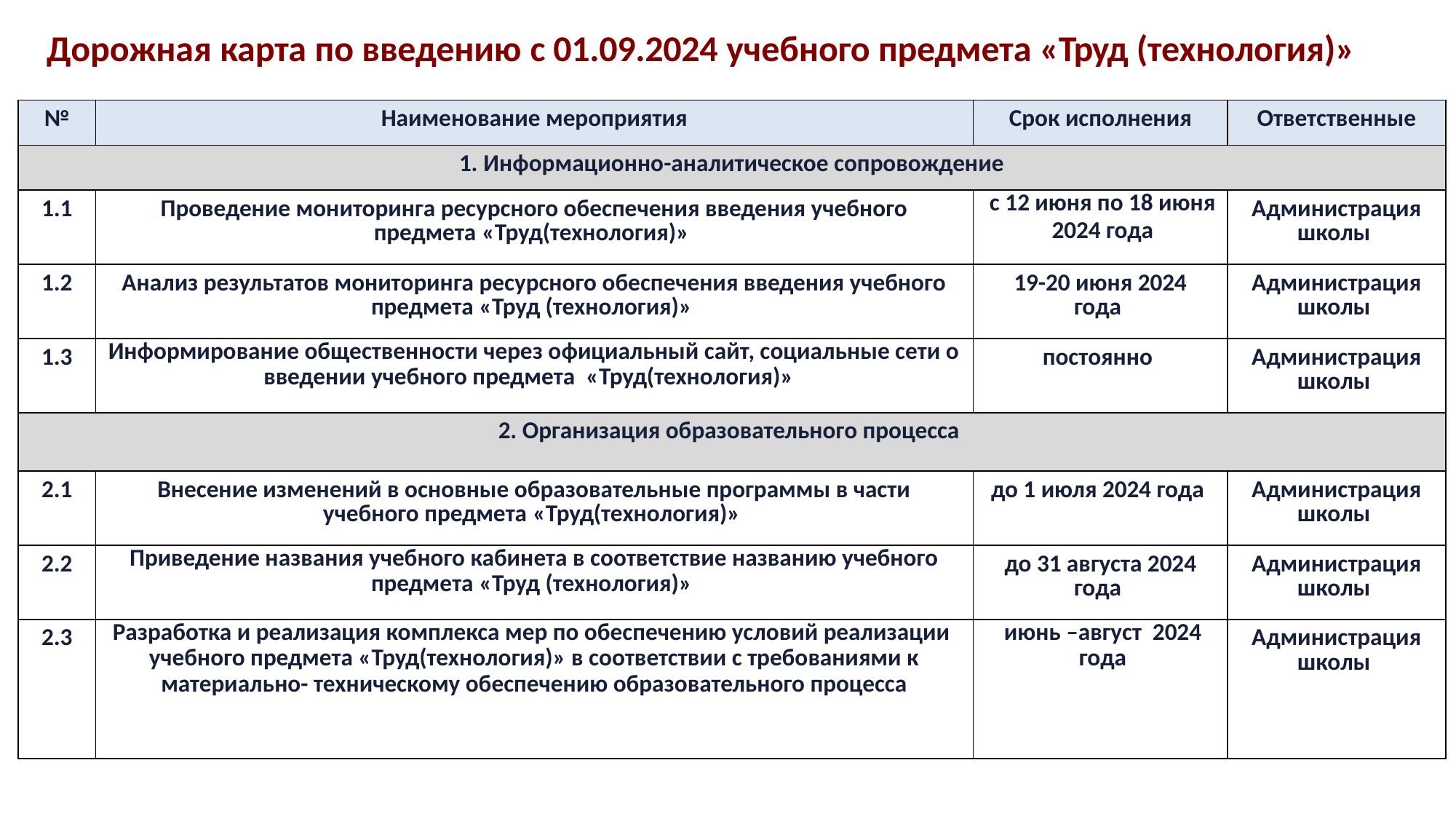

# Дорожная карта по введению с 01.09.2024 учебного предмета «Труд (технология)»
| № | Наименование мероприятия | Срок исполнения | Ответственные |
| --- | --- | --- | --- |
| 1. Информационно-аналитическое сопровождение |  |  |  |
| 1.1 | Проведение мониторинга ресурсного обеспечения введения учебного предмета «Труд(технология)» | с 12 июня по 18 июня 2024 года | Администрация школы |
| 1.2 | Анализ результатов мониторинга ресурсного обеспечения введения учебного предмета «Труд (технология)» | 19-20 июня 2024 года | Администрация школы |
| 1.3 | Информирование общественности через официальный сайт, социальные сети о введении учебного предмета «Труд(технология)» | постоянно | Администрация школы |
| 2. Организация образовательного процесса |  |  |  |
| 2.1 | Внесение изменений в основные образовательные программы в части учебного предмета «Труд(технология)» | до 1 июля 2024 года | Администрация школы |
| 2.2 | Приведение названия учебного кабинета в соответствие названию учебного предмета «Труд (технология)» | до 31 августа 2024 года | Администрация школы |
| 2.3 | Разработка и реализация комплекса мер по обеспечению условий реализации учебного предмета «Труд(технология)» в соответствии с требованиями к материально- техническому обеспечению образовательного процесса | июнь –август 2024 года | Администрация школы |